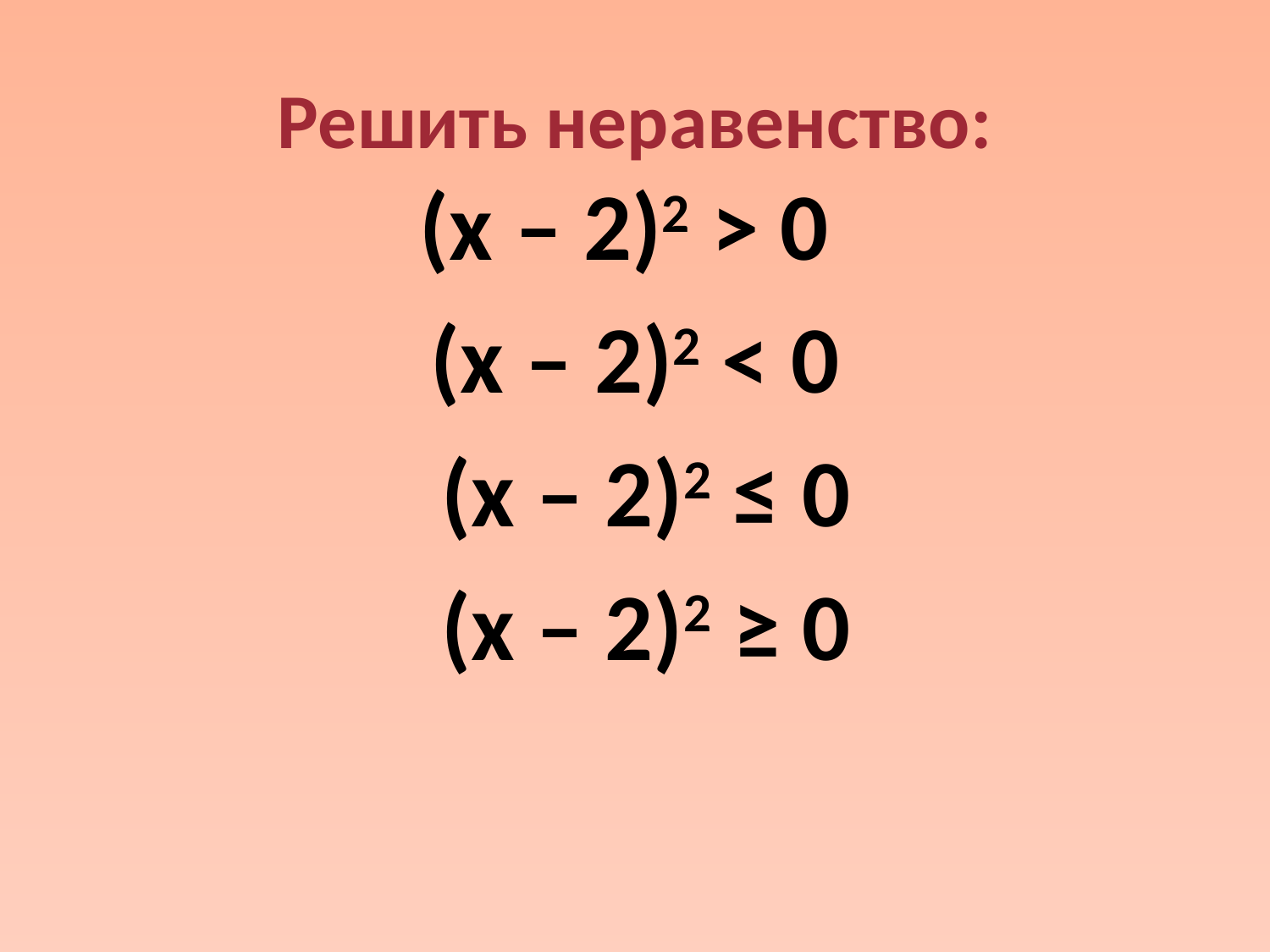

# Решить неравенство:
(x – 2)2 > 0
(x – 2)2 < 0
 (x – 2)2 ≤ 0
 (x – 2)2 ≥ 0